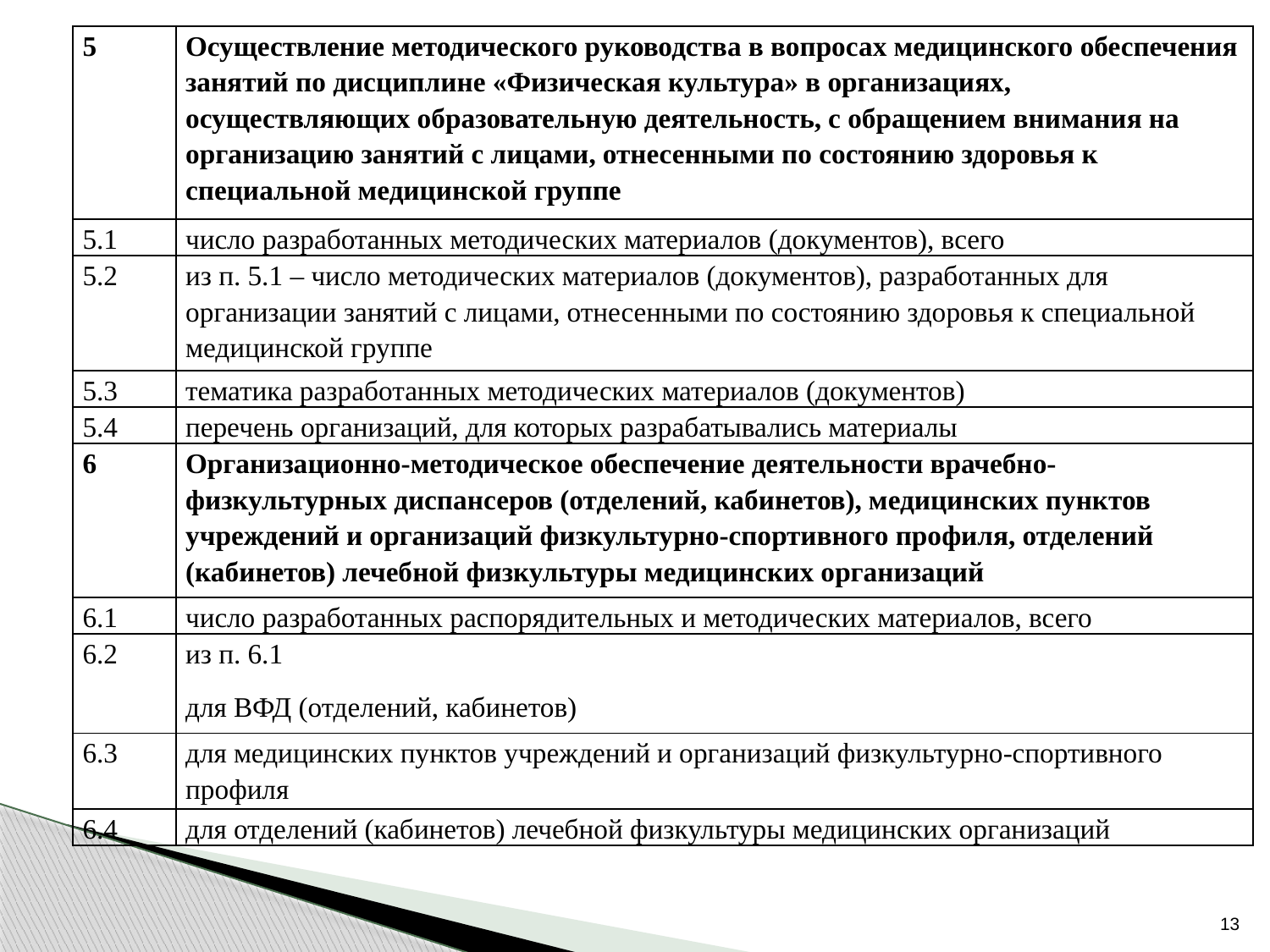

| 5 | Осуществление методического руководства в вопросах медицинского обеспечения занятий по дисциплине «Физическая культура» в организациях, осуществляющих образовательную деятельность, с обращением внимания на организацию занятий с лицами, отнесенными по состоянию здоровья к специальной медицинской группе |
| --- | --- |
| 5.1 | число разработанных методических материалов (документов), всего |
| 5.2 | из п. 5.1 – число методических материалов (документов), разработанных для организации занятий с лицами, отнесенными по состоянию здоровья к специальной медицинской группе |
| 5.3 | тематика разработанных методических материалов (документов) |
| 5.4 | перечень организаций, для которых разрабатывались материалы |
| 6 | Организационно-методическое обеспечение деятельности врачебно-физкультурных диспансеров (отделений, кабинетов), медицинских пунктов учреждений и организаций физкультурно-спортивного профиля, отделений (кабинетов) лечебной физкультуры медицинских организаций |
| 6.1 | число разработанных распорядительных и методических материалов, всего |
| 6.2 | из п. 6.1 для ВФД (отделений, кабинетов) |
| 6.3 | для медицинских пунктов учреждений и организаций физкультурно-спортивного профиля |
| 6.4 | для отделений (кабинетов) лечебной физкультуры медицинских организаций |
13